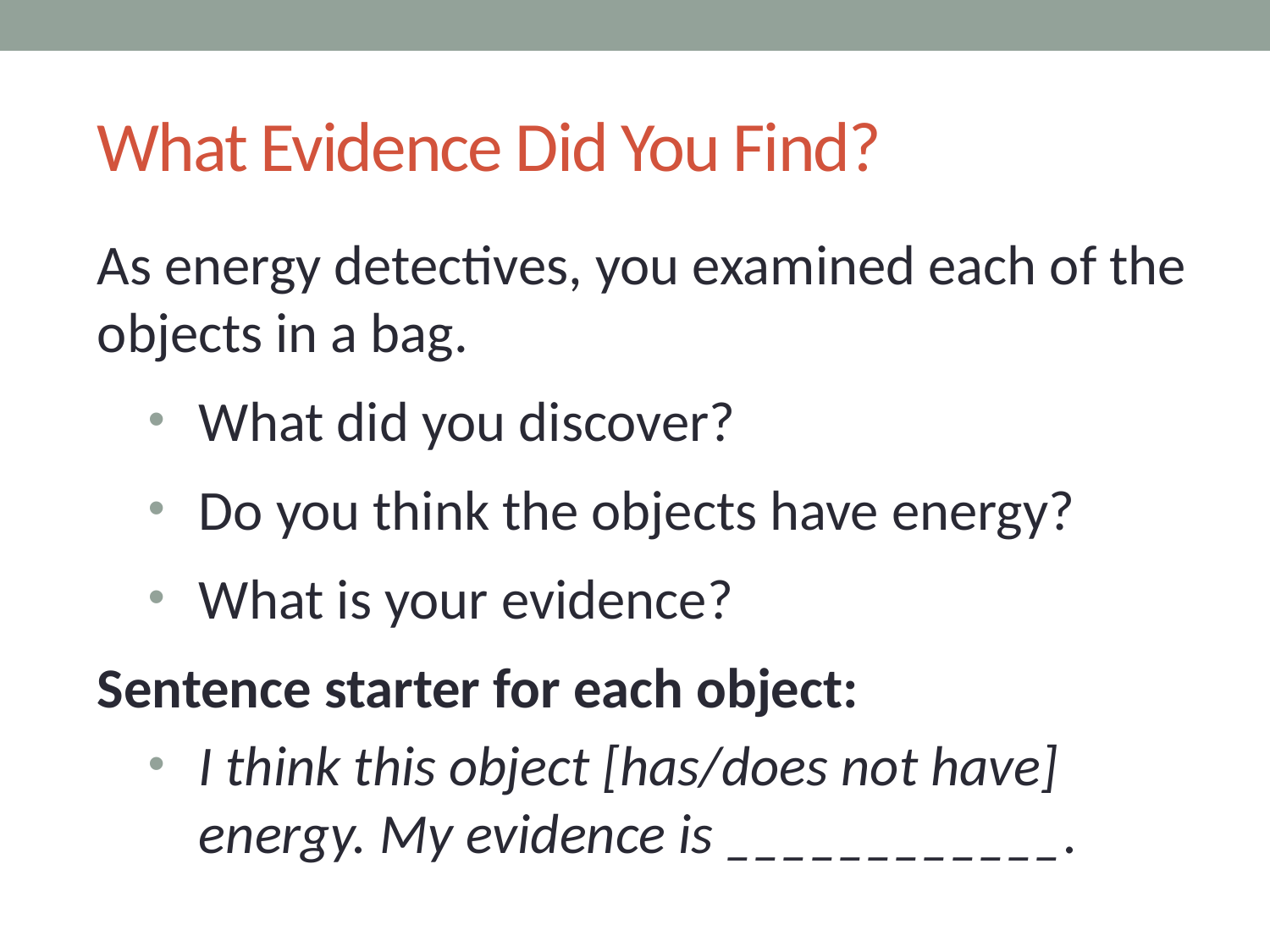

# What Evidence Did You Find?
As energy detectives, you examined each of the objects in a bag.
What did you discover?
Do you think the objects have energy?
What is your evidence?
Sentence starter for each object:
I think this object [has/does not have] energy. My evidence is ____________.